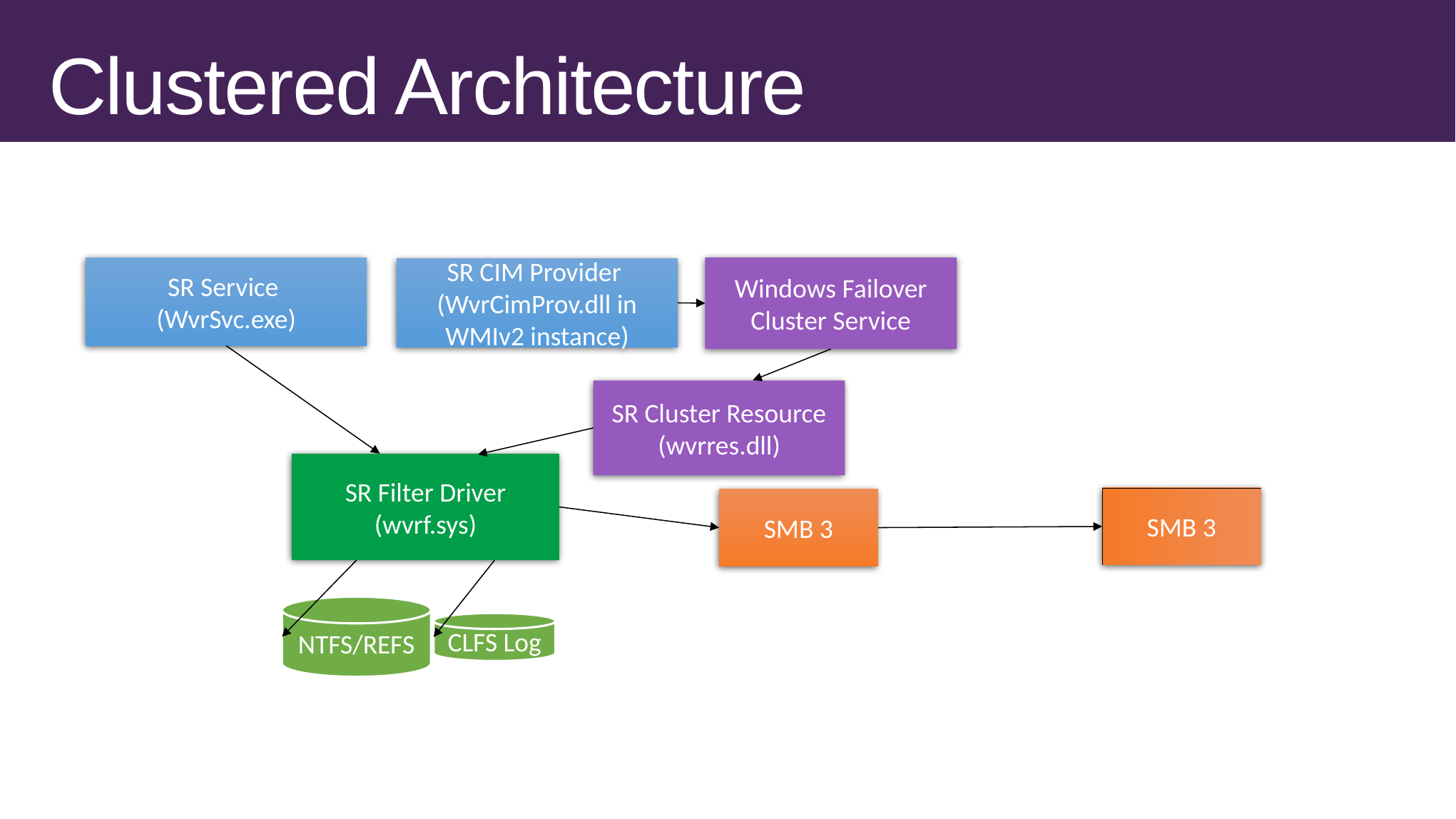

# Clustered Architecture
Windows Failover Cluster Service
SR Service
(WvrSvc.exe)
SR CIM Provider
(WvrCimProv.dll in WMIv2 instance)
SR Cluster Resource (wvrres.dll)
SR Filter Driver (wvrf.sys)
SMB 3
SMB 3
NTFS/REFS
CLFS Log